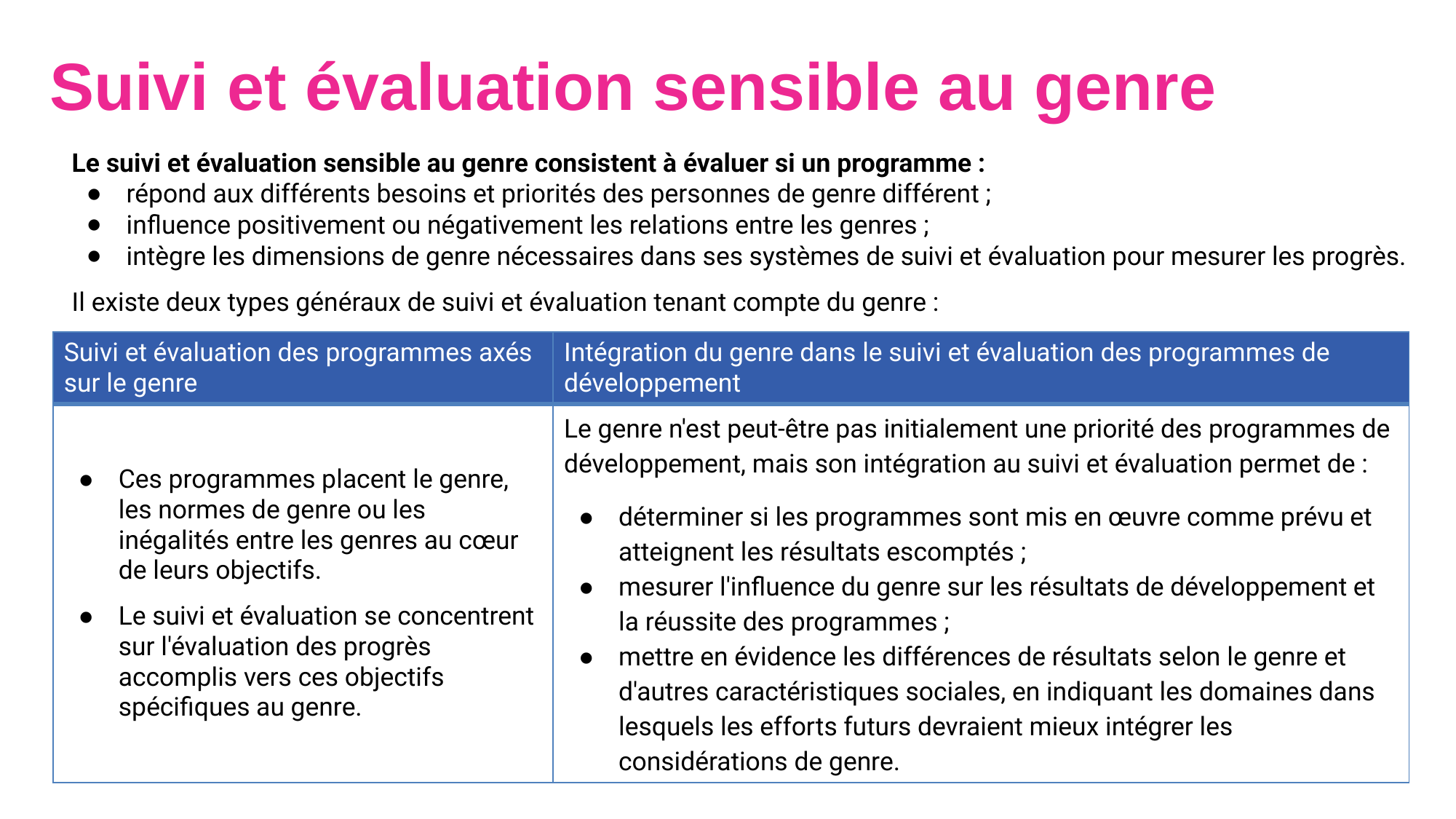

# Suivi et évaluation sensible au genre
Le suivi et évaluation sensible au genre consistent à évaluer si un programme :
répond aux différents besoins et priorités des personnes de genre différent ;
influence positivement ou négativement les relations entre les genres ;
intègre les dimensions de genre nécessaires dans ses systèmes de suivi et évaluation pour mesurer les progrès.
Il existe deux types généraux de suivi et évaluation tenant compte du genre :

| Suivi et évaluation des programmes axés sur le genre | Intégration du genre dans le suivi et évaluation des programmes de développement |
| --- | --- |
| Ces programmes placent le genre, les normes de genre ou les inégalités entre les genres au cœur de leurs objectifs. Le suivi et évaluation se concentrent sur l'évaluation des progrès accomplis vers ces objectifs spécifiques au genre. | Le genre n'est peut-être pas initialement une priorité des programmes de développement, mais son intégration au suivi et évaluation permet de : déterminer si les programmes sont mis en œuvre comme prévu et atteignent les résultats escomptés ; mesurer l'influence du genre sur les résultats de développement et la réussite des programmes ; mettre en évidence les différences de résultats selon le genre et d'autres caractéristiques sociales, en indiquant les domaines dans lesquels les efforts futurs devraient mieux intégrer les considérations de genre. |